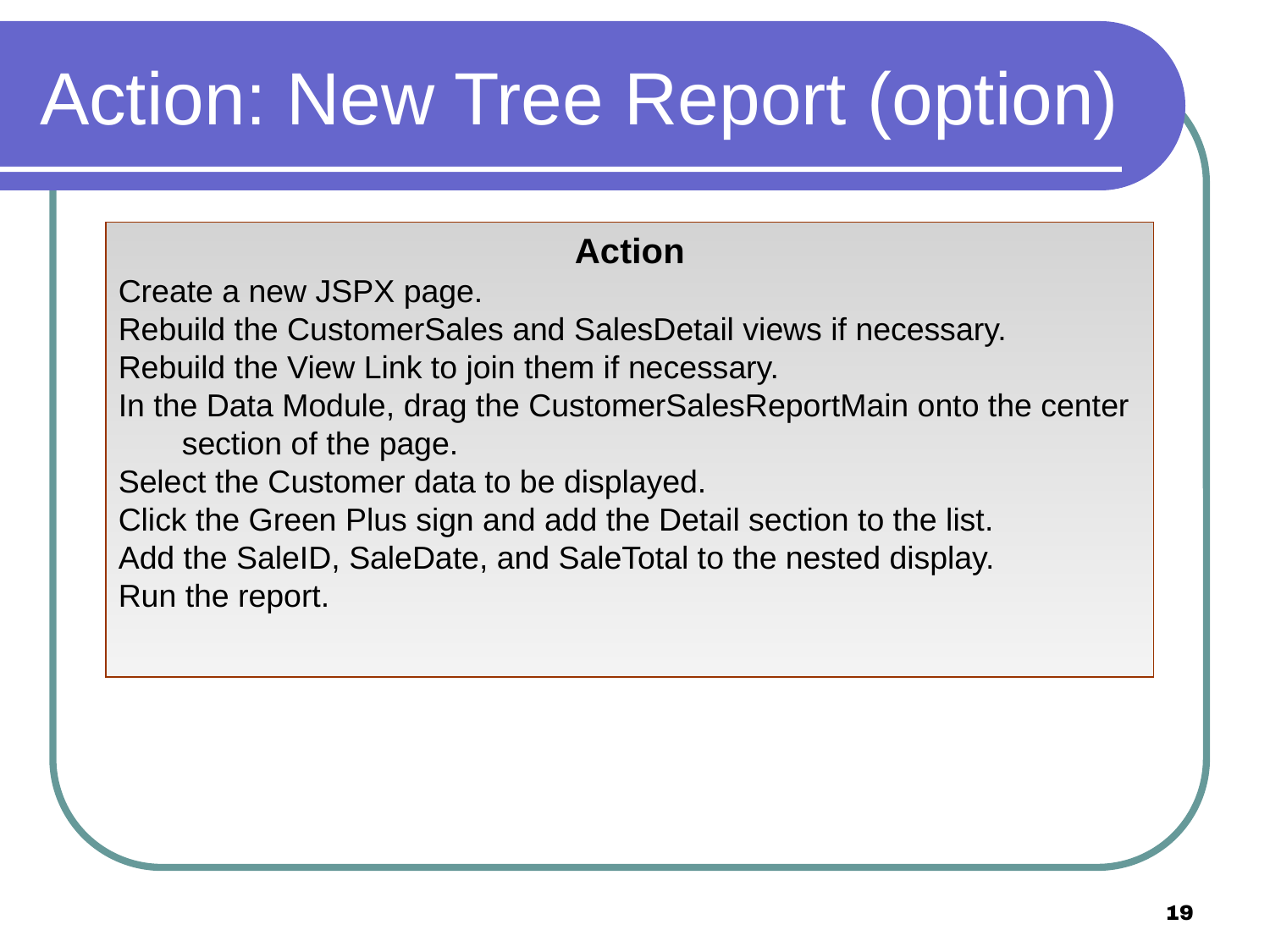

# Action: New Tree Report (option)
Action
Create a new JSPX page.
Rebuild the CustomerSales and SalesDetail views if necessary.
Rebuild the View Link to join them if necessary.
In the Data Module, drag the CustomerSalesReportMain onto the center section of the page.
Select the Customer data to be displayed.
Click the Green Plus sign and add the Detail section to the list.
Add the SaleID, SaleDate, and SaleTotal to the nested display.
Run the report.

19